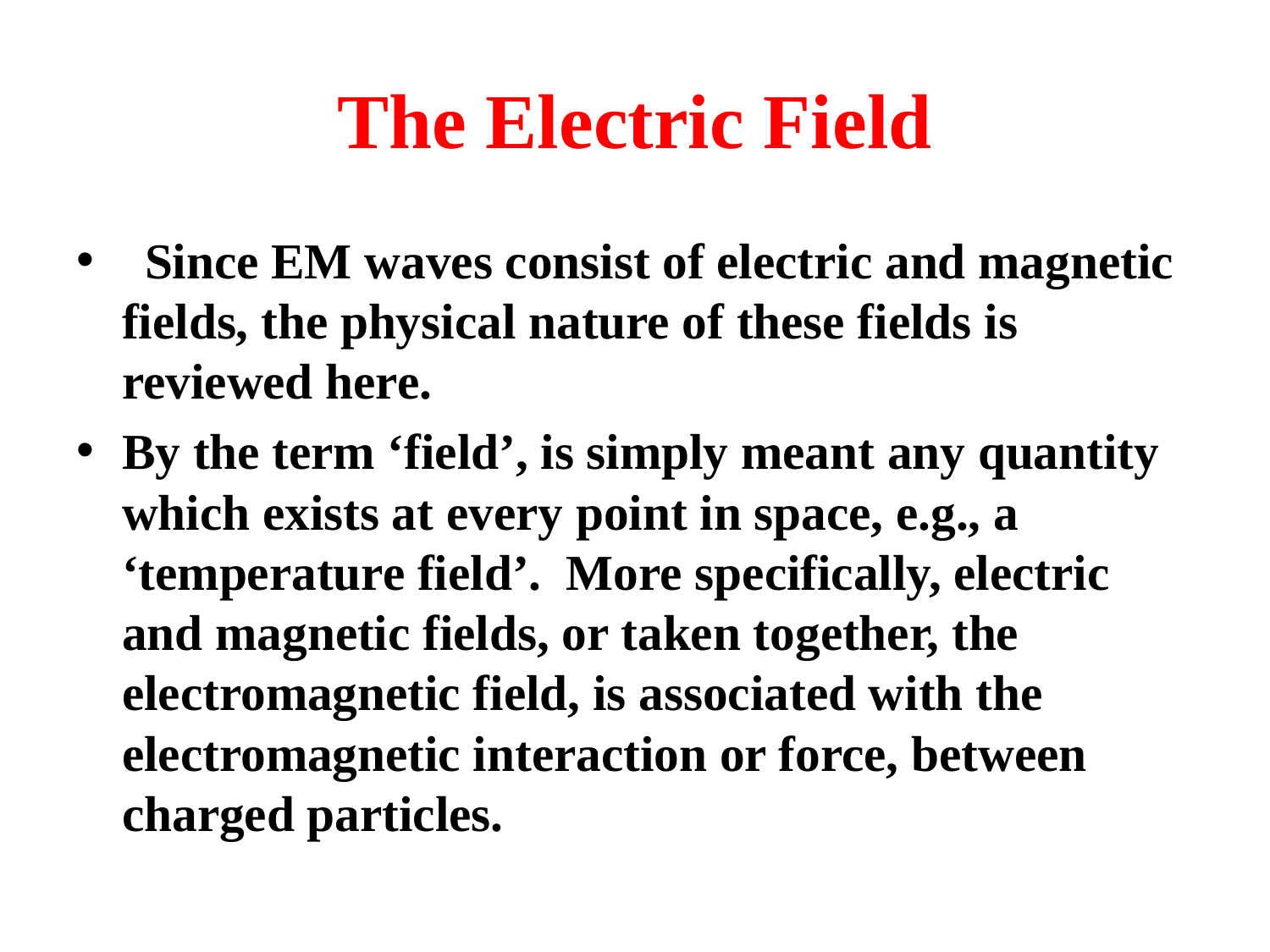

# The Electric Field
  Since EM waves consist of electric and magnetic fields, the physical nature of these fields is reviewed here.
By the term ‘field’, is simply meant any quantity which exists at every point in space, e.g., a ‘temperature field’.  More specifically, electric and magnetic fields, or taken together, the electromagnetic field, is associated with the electromagnetic interaction or force, between charged particles.